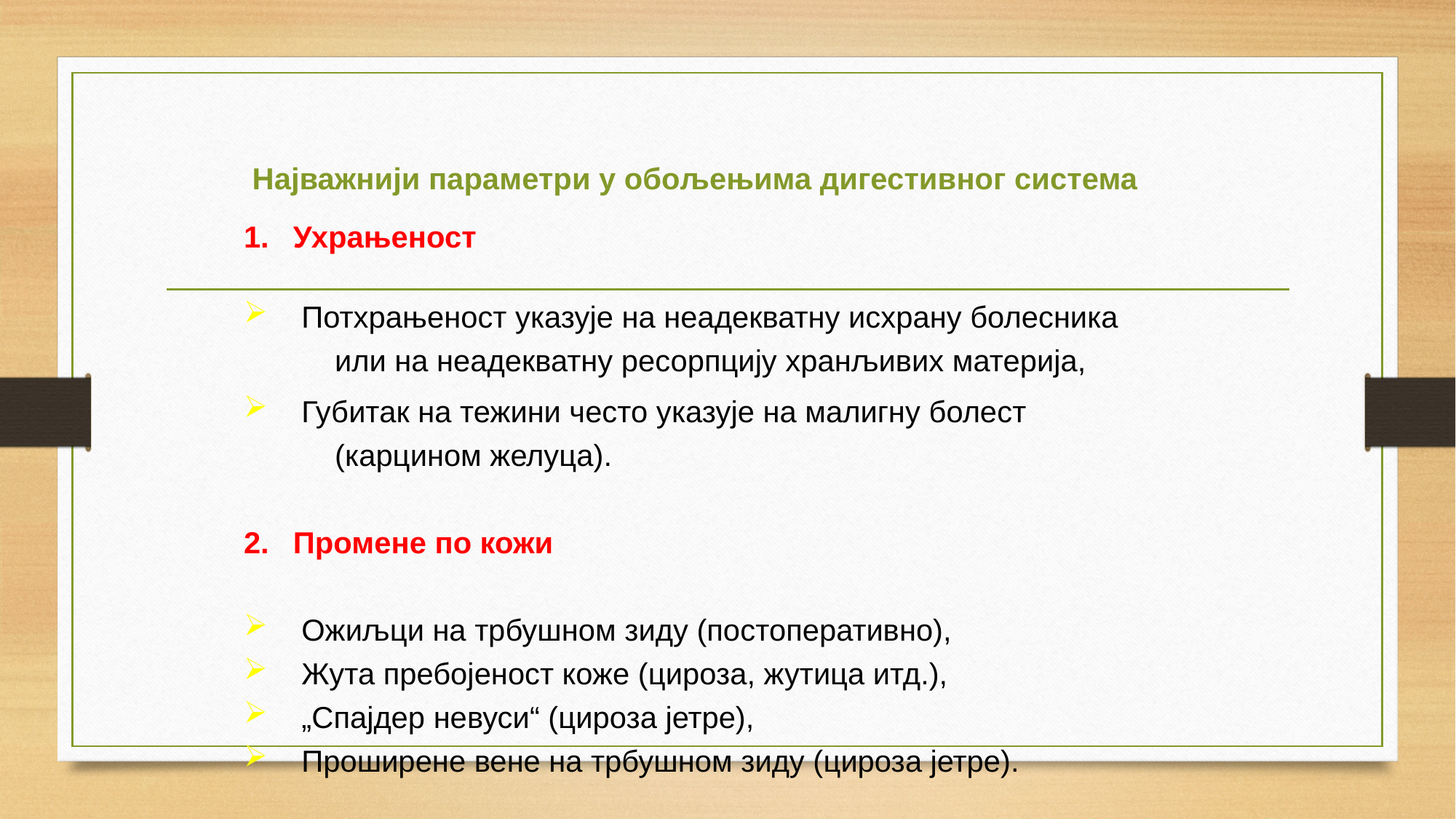

Најважнији параметри у обољењима дигестивног система
 Ухрањеност
  Потхрањеност указује на неадекватну исхрану болесника
      или на неадекватну ресорпцију хранљивих материја,
  Губитак на тежини често указује на малигну болест
      (карцином желуца).
 Промене по кожи
  Ожиљци на трбушном зиду (постоперативно),
  Жута пребојеност коже (цироза, жутица итд.),
  „Спајдер невуси“ (цироза јетре),
  Проширене вене на трбушном зиду (цироза јетре).